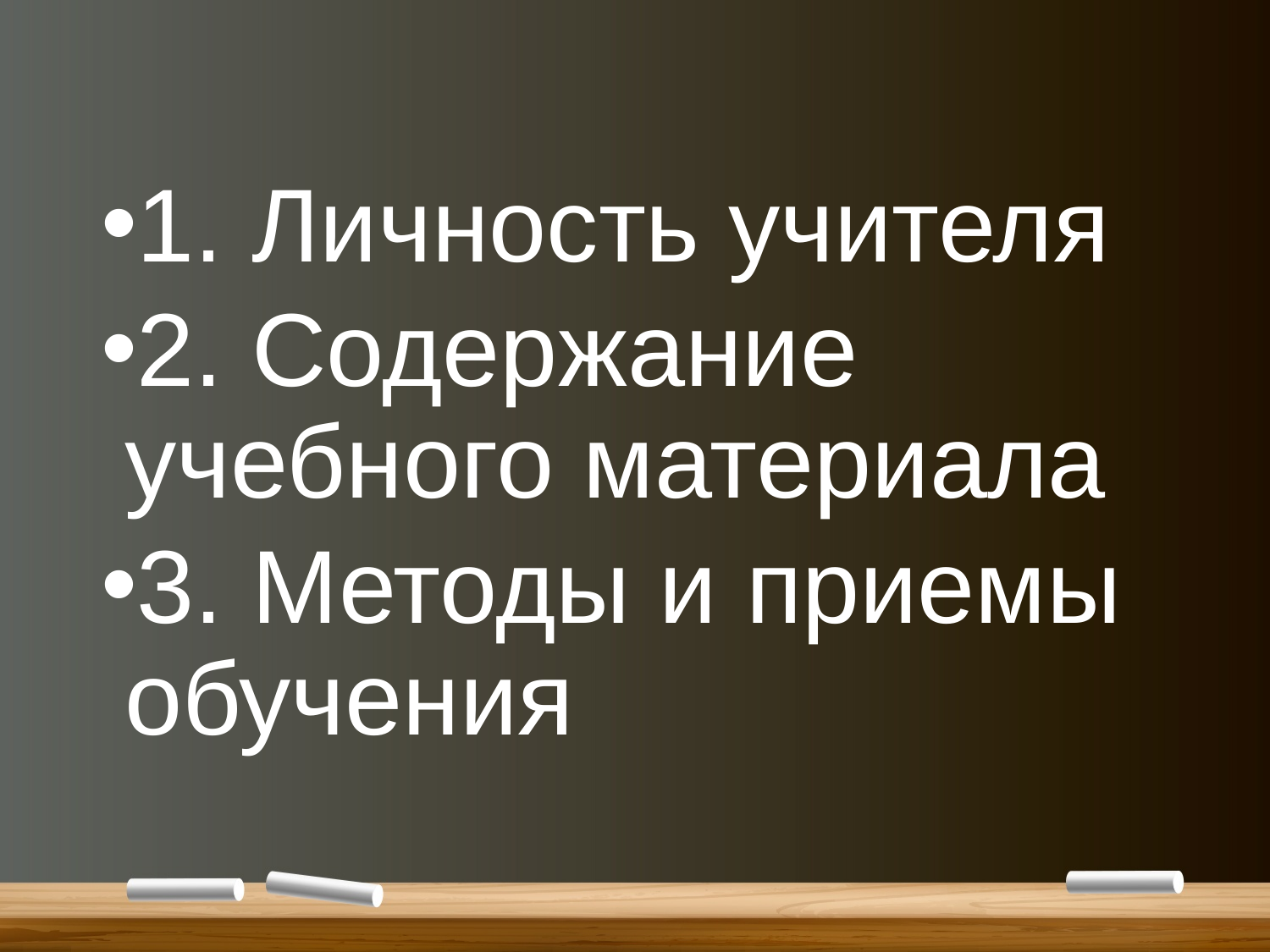

1. Личность учителя
2. Содержание учебного материала
3. Методы и приемы обучения